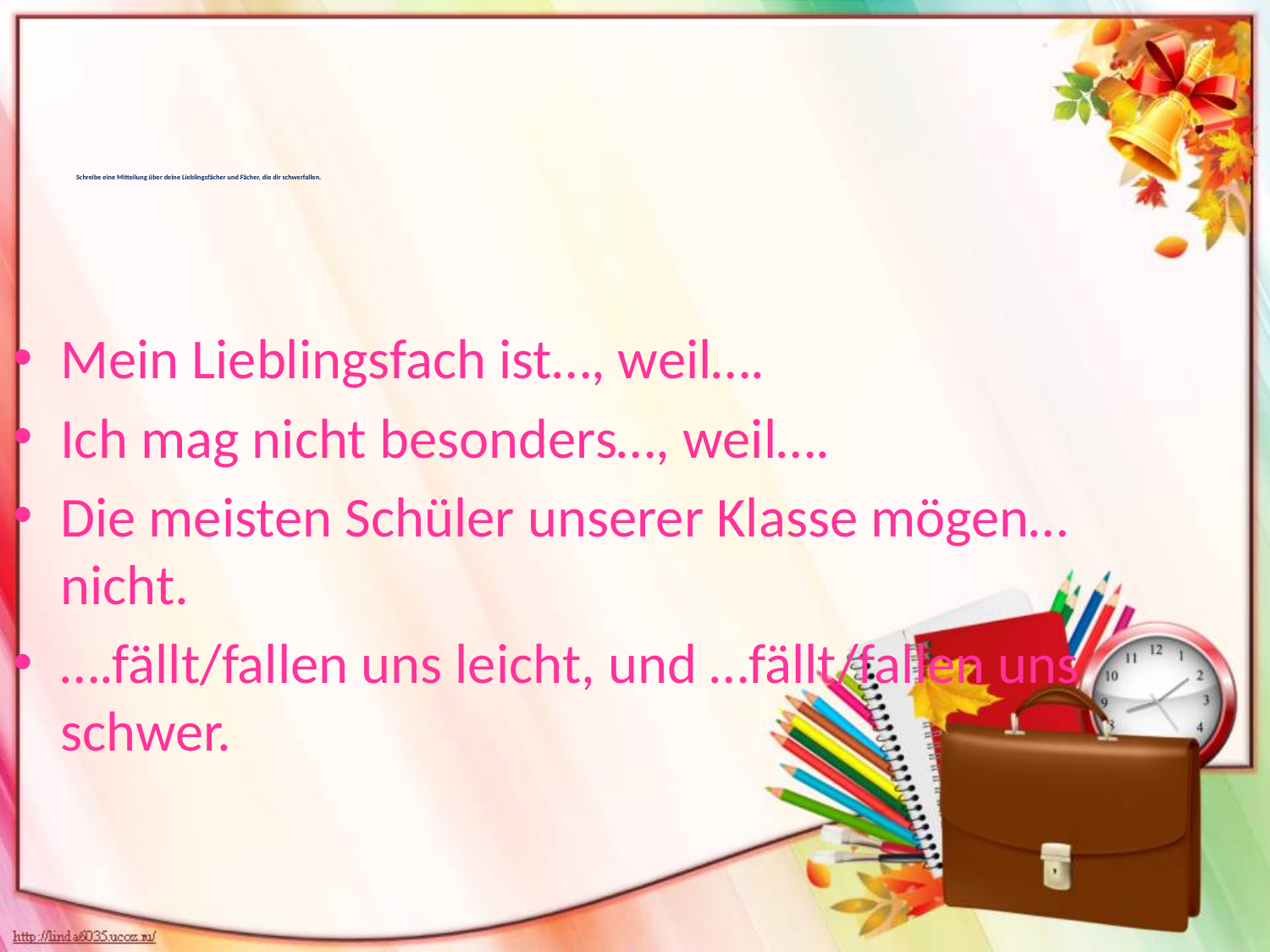

# Schreibe eine Mitteilung über deine Lieblingsfächer und Fächer, die dir schwerfallen.
Mein Lieblingsfach ist…, weil….
Ich mag nicht besonders…, weil….
Die meisten Schüler unserer Klasse mögen… nicht.
….fällt/fallen uns leicht, und …fällt/fallen uns schwer.